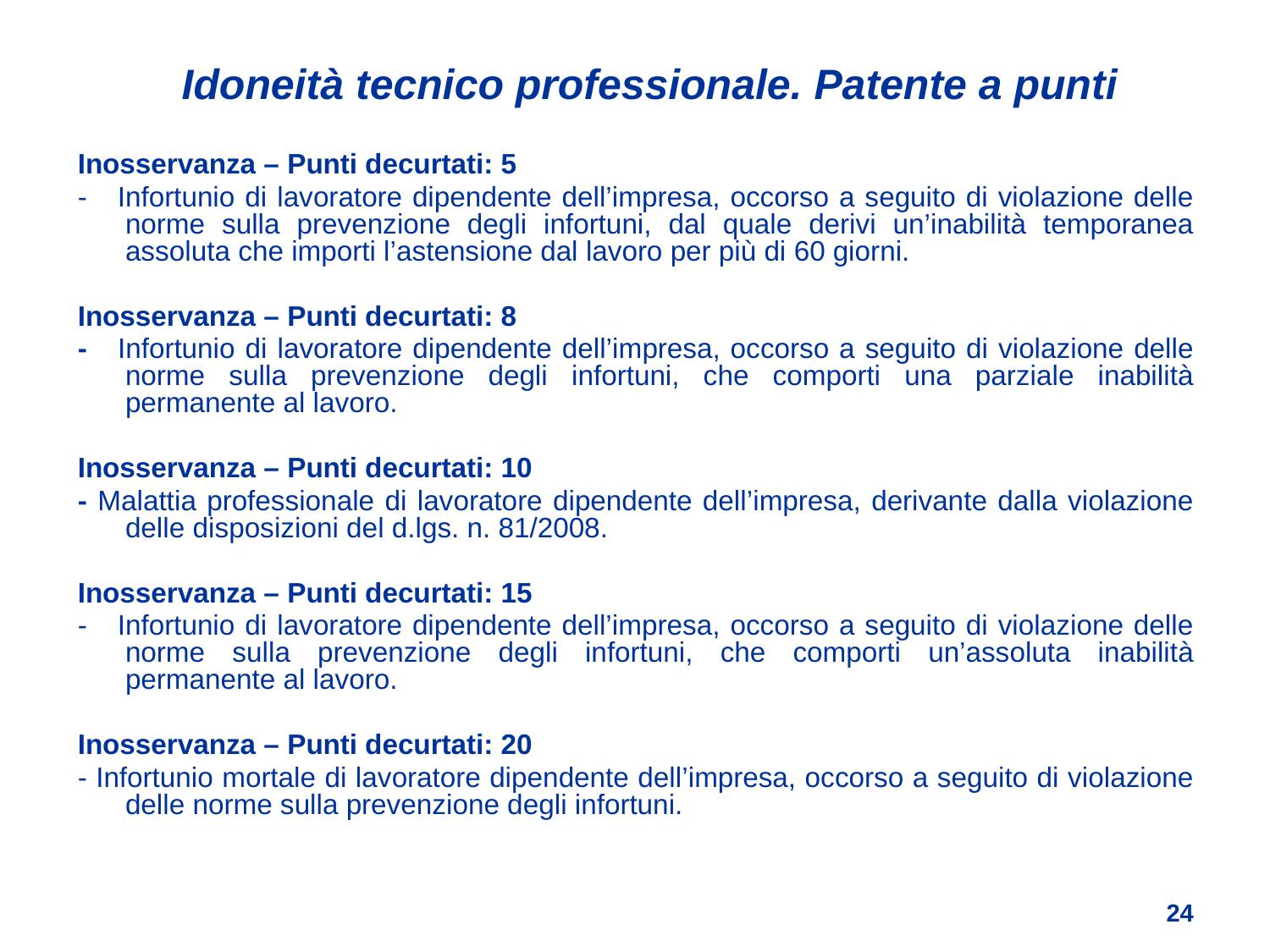

Idoneità tecnico professionale. Patente a punti

Inosservanza – Punti decurtati: 5
-   Infortunio di lavoratore dipendente dell’impresa, occorso a seguito di violazione delle norme sulla prevenzione degli infortuni, dal quale derivi un’inabilità temporanea assoluta che importi l’astensione dal lavoro per più di 60 giorni.

Inosservanza – Punti decurtati: 8
-   Infortunio di lavoratore dipendente dell’impresa, occorso a seguito di violazione delle norme sulla prevenzione degli infortuni, che comporti una parziale inabilità permanente al lavoro.

Inosservanza – Punti decurtati: 10
- Malattia professionale di lavoratore dipendente dell’impresa, derivante dalla violazione delle disposizioni del d.lgs. n. 81/2008.

Inosservanza – Punti decurtati: 15
-   Infortunio di lavoratore dipendente dell’impresa, occorso a seguito di violazione delle norme sulla prevenzione degli infortuni, che comporti un’assoluta inabilità permanente al lavoro.

Inosservanza – Punti decurtati: 20
- Infortunio mortale di lavoratore dipendente dell’impresa, occorso a seguito di violazione delle norme sulla prevenzione degli infortuni.

24